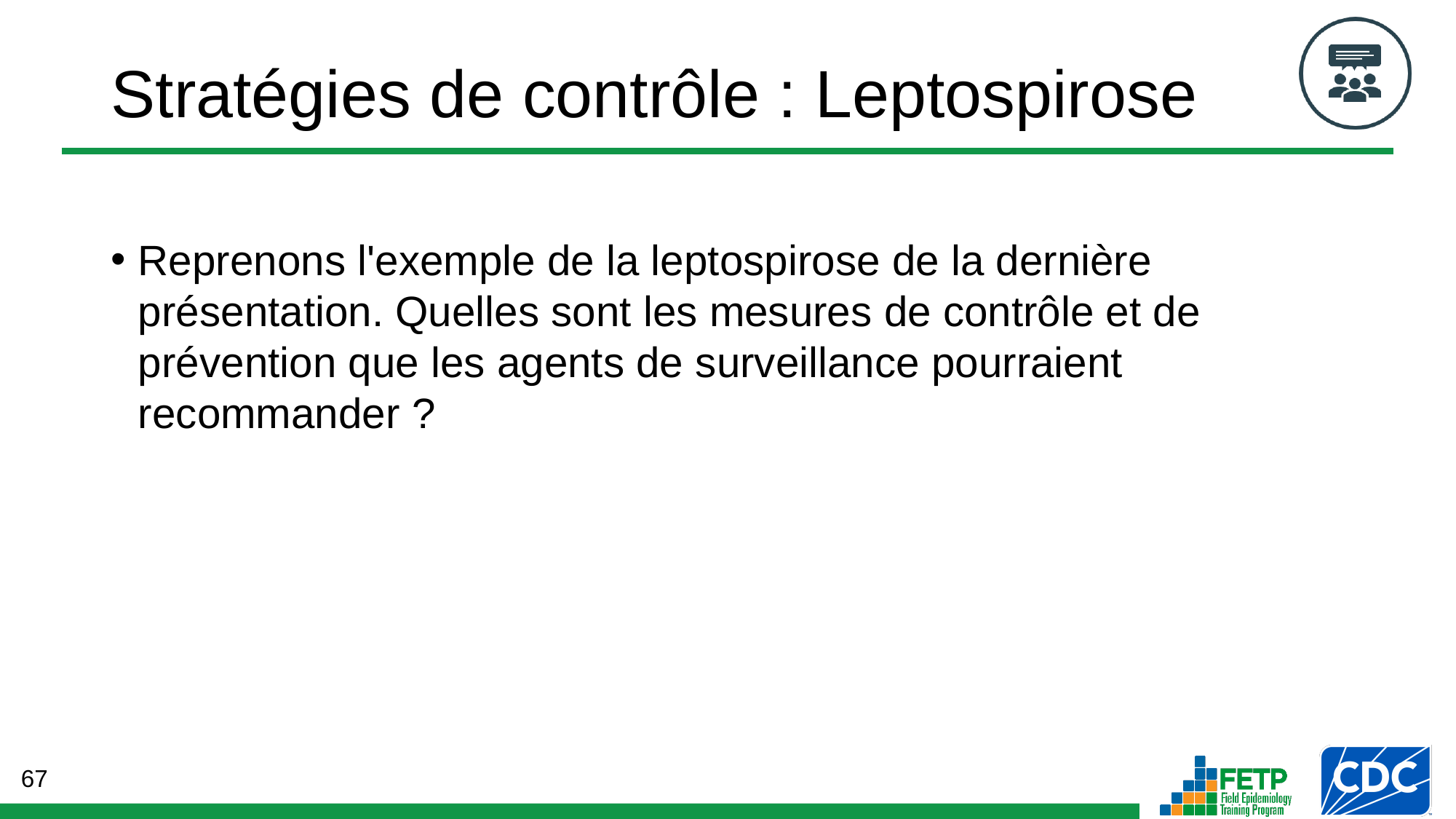

# Stratégies de contrôle : Leptospirose

Reprenons l'exemple de la leptospirose de la dernière présentation. Quelles sont les mesures de contrôle et de prévention que les agents de surveillance pourraient recommander ?